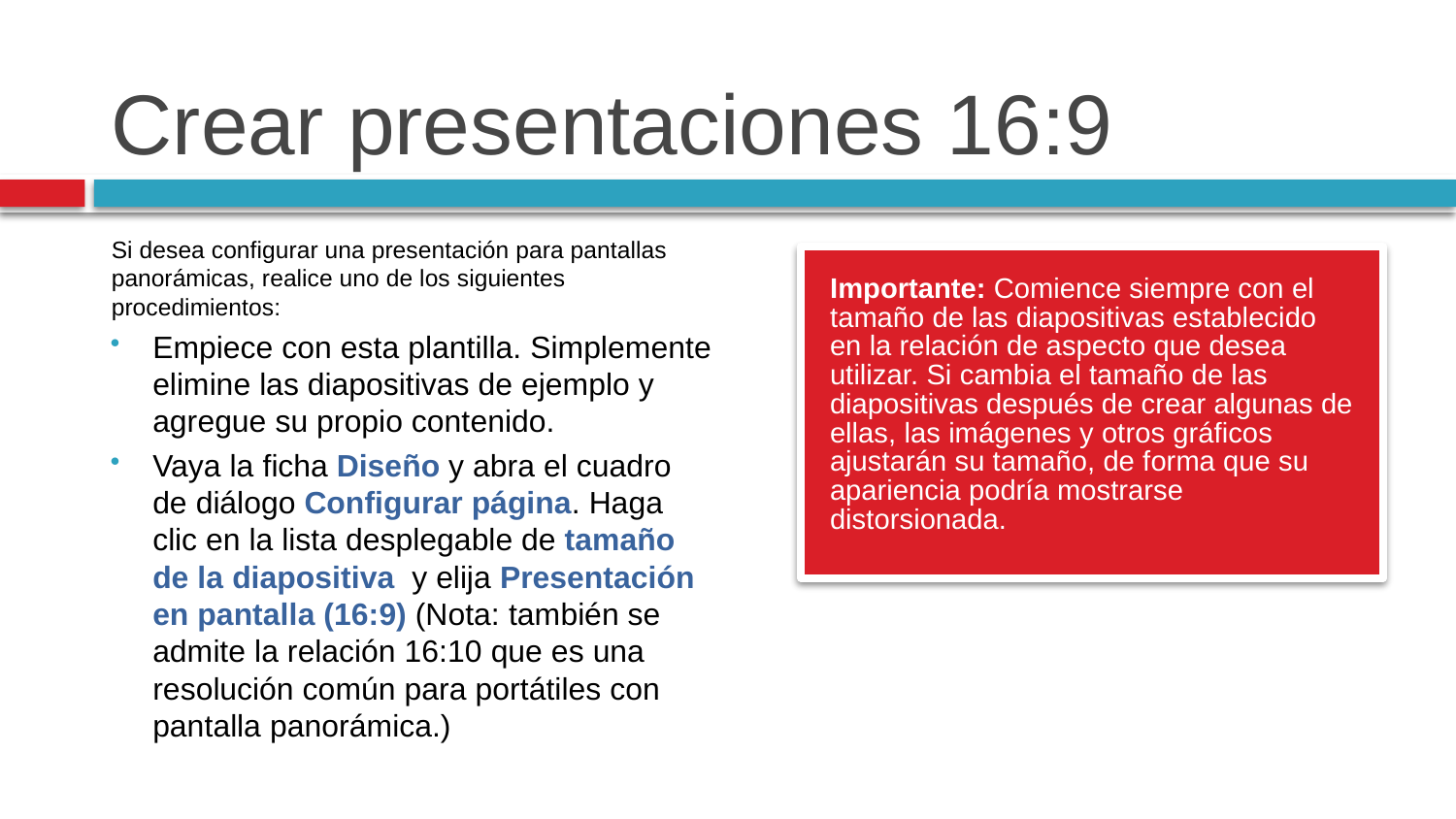

# Crear presentaciones 16:9
Si desea configurar una presentación para pantallas panorámicas, realice uno de los siguientes procedimientos:
Empiece con esta plantilla. Simplemente elimine las diapositivas de ejemplo y agregue su propio contenido.
Vaya la ficha Diseño y abra el cuadro de diálogo Configurar página. Haga clic en la lista desplegable de tamaño de la diapositiva  y elija Presentación en pantalla (16:9) (Nota: también se admite la relación 16:10 que es una resolución común para portátiles con pantalla panorámica.)
Importante: Comience siempre con el tamaño de las diapositivas establecido en la relación de aspecto que desea utilizar. Si cambia el tamaño de las diapositivas después de crear algunas de ellas, las imágenes y otros gráficos ajustarán su tamaño, de forma que su apariencia podría mostrarse distorsionada.